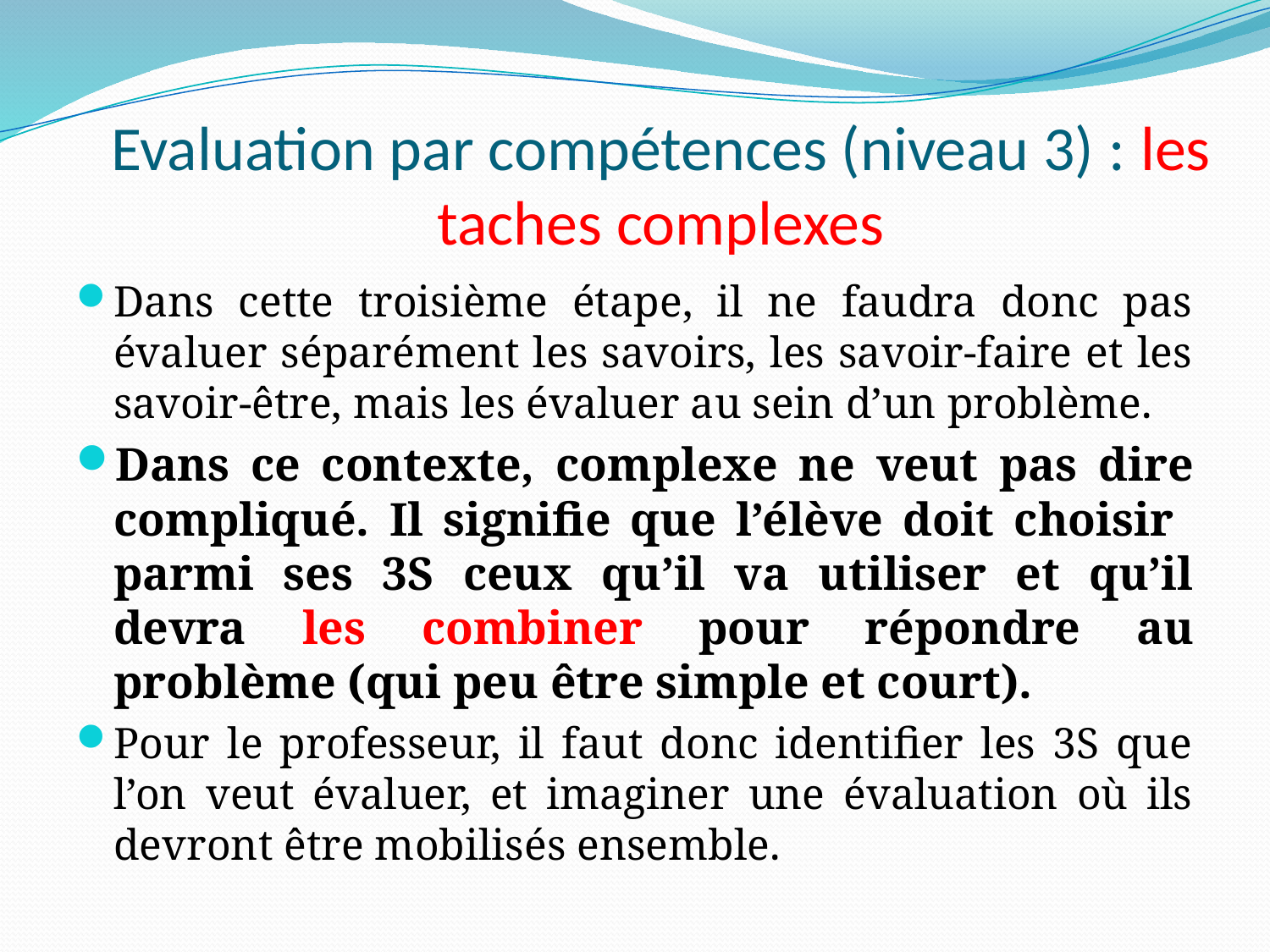

# Evaluation par compétences (niveau 3) : les taches complexes
Dans cette troisième étape, il ne faudra donc pas évaluer séparément les savoirs, les savoir-faire et les savoir-être, mais les évaluer au sein d’un problème.
Dans ce contexte, complexe ne veut pas dire compliqué. Il signifie que l’élève doit choisir  parmi ses 3S ceux qu’il va utiliser et qu’il devra les combiner pour répondre au problème (qui peu être simple et court).
Pour le professeur, il faut donc identifier les 3S que l’on veut évaluer, et imaginer une évaluation où ils devront être mobilisés ensemble.